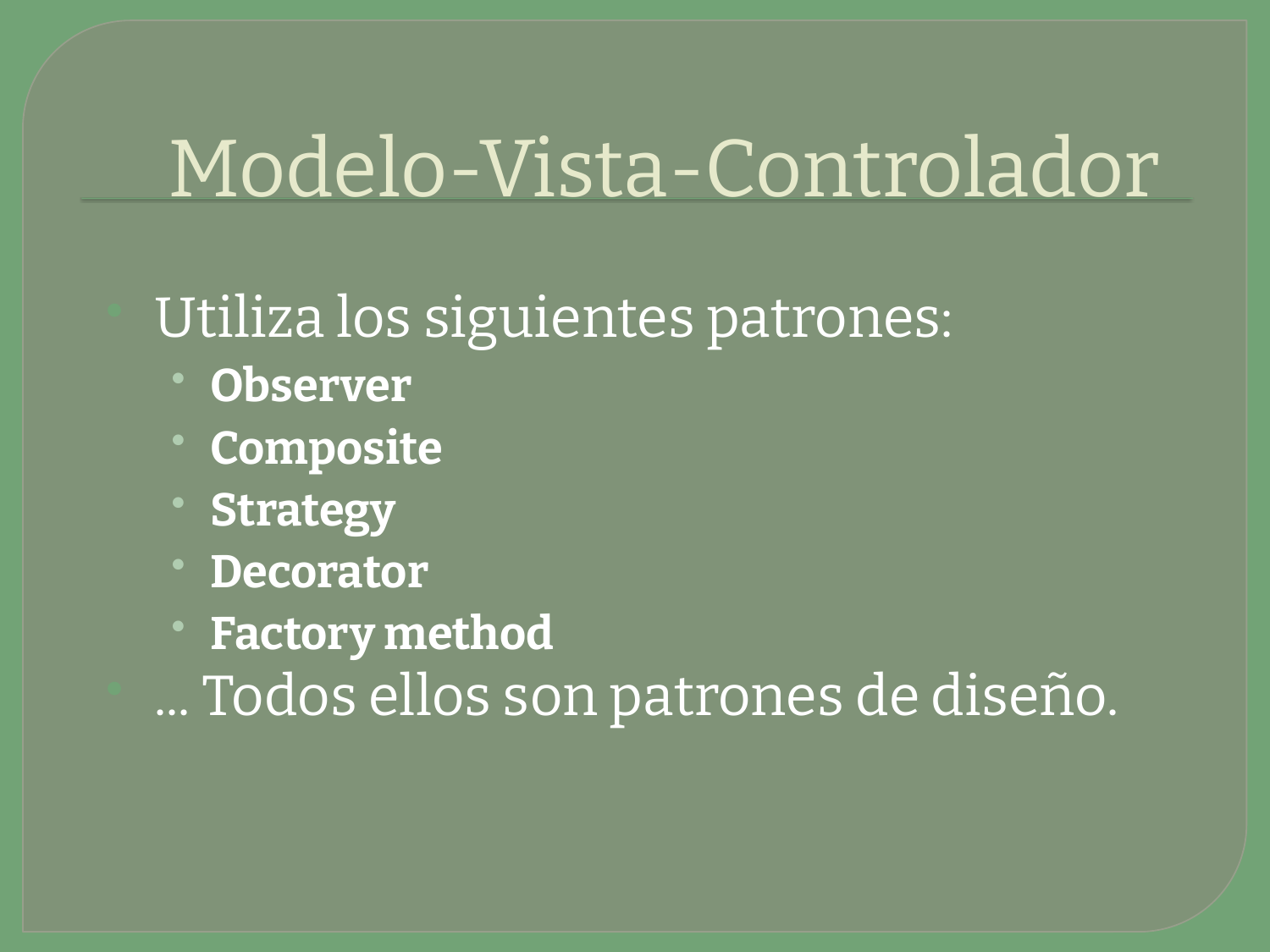

# Modelo-Vista-Controlador
Utiliza los siguientes patrones:
Observer
Composite
Strategy
Decorator
Factory method
... Todos ellos son patrones de diseño.